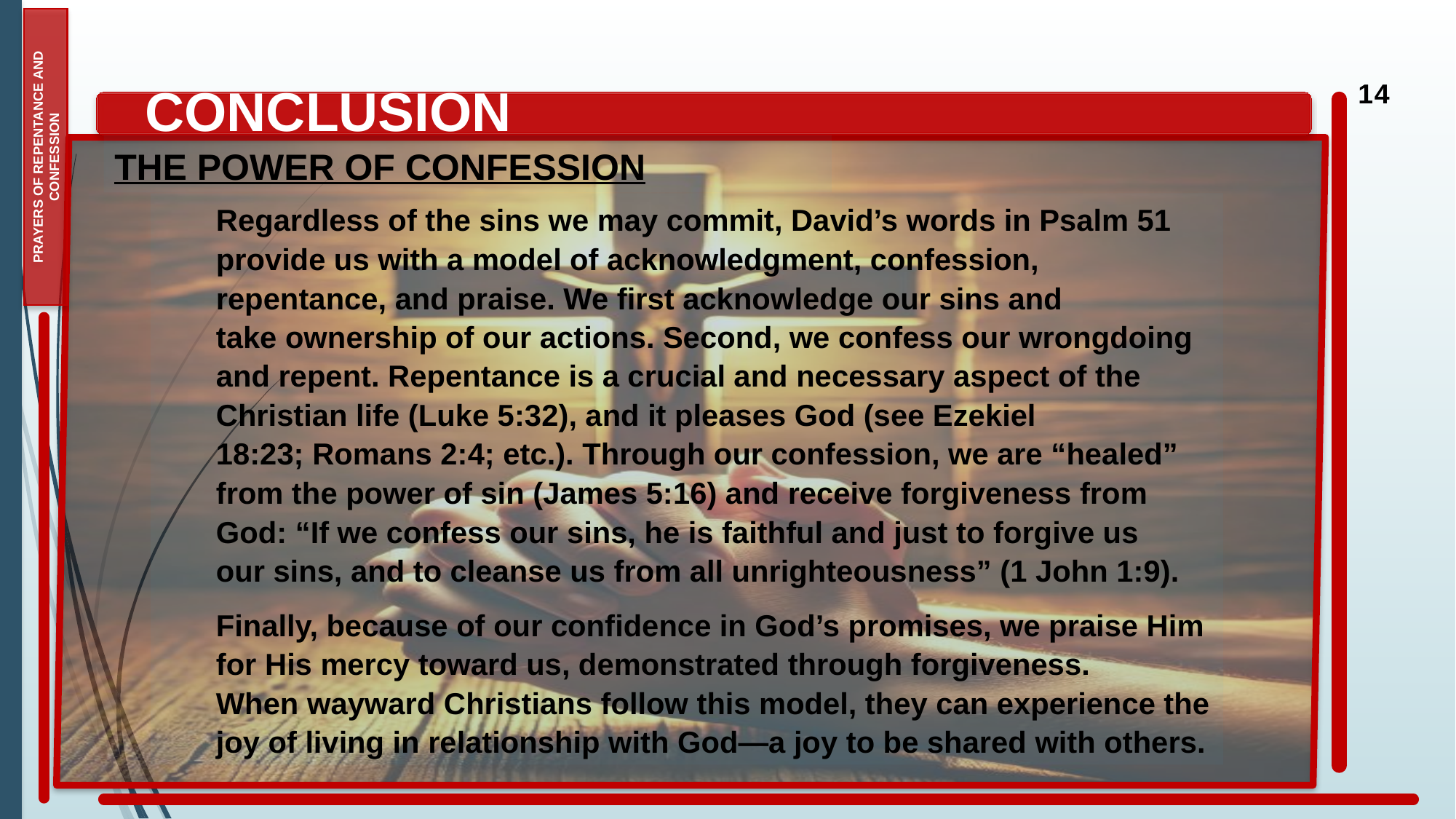

14

  Conclusion
The Power of Confession
Regardless of the sins we may commit, David’s words in Psalm 51 provide us with a model of acknowledgment, confession, repentance, and praise. We first acknowledge our sins and take ownership of our actions. Second, we confess our wrongdoing and repent. Repentance is a crucial and necessary aspect of the Christian life (Luke 5:32), and it pleases God (see Ezekiel 18:23; Romans 2:4; etc.). Through our confession, we are “healed” from the power of sin (James 5:16) and receive forgiveness from God: “If we confess our sins, he is faithful and just to forgive us our sins, and to cleanse us from all unrighteousness” (1 John 1:9).

Finally, because of our confidence in God’s promises, we praise Him for His mercy toward us, demonstrated through forgiveness. When wayward Christians follow this model, they can experience the joy of living in relationship with God—a joy to be shared with others.
Prayers of Repentance and confession